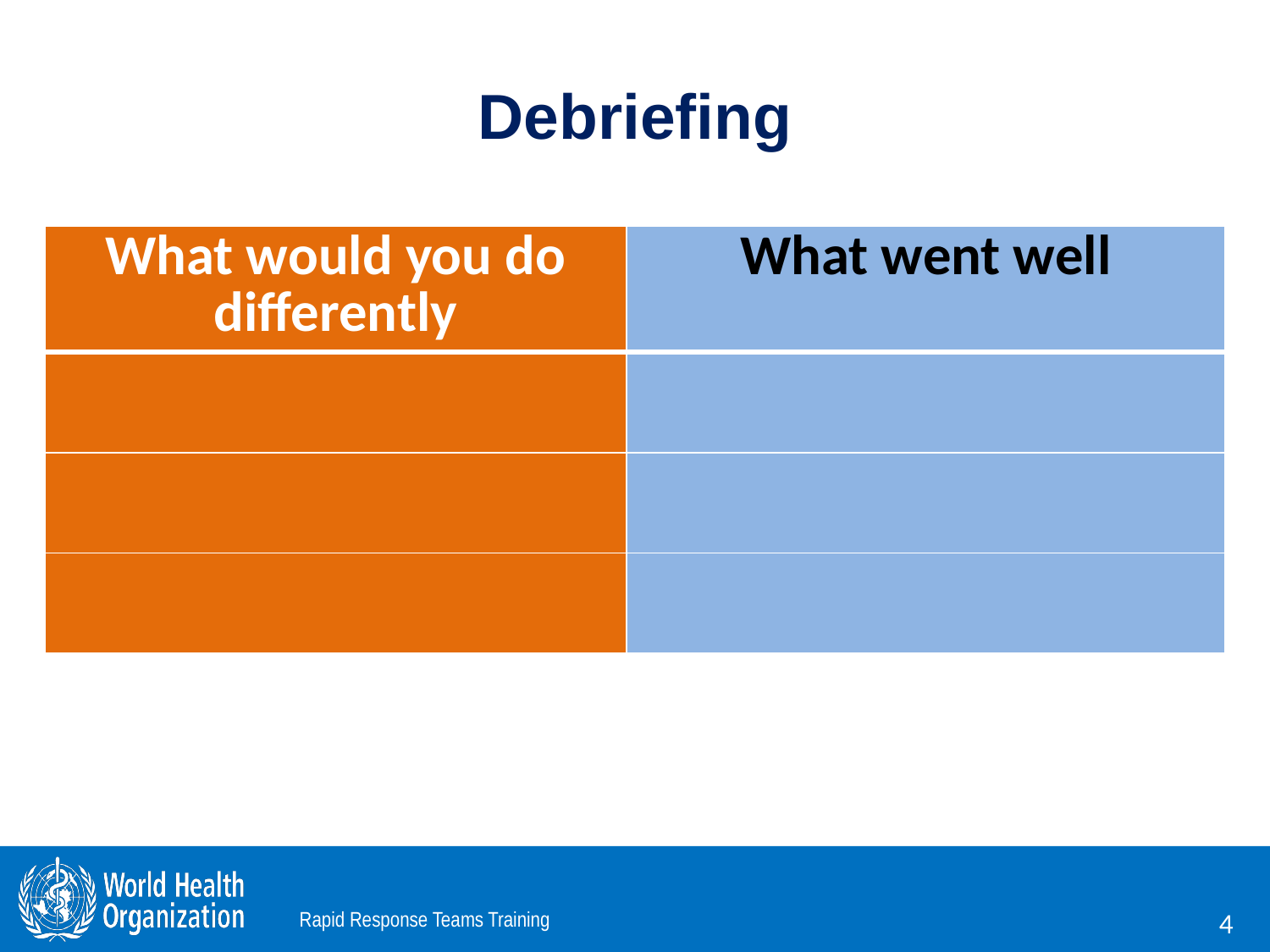

# Debriefing
| What would you do differently | What went well |
| --- | --- |
|  |  |
|  |  |
|  |  |